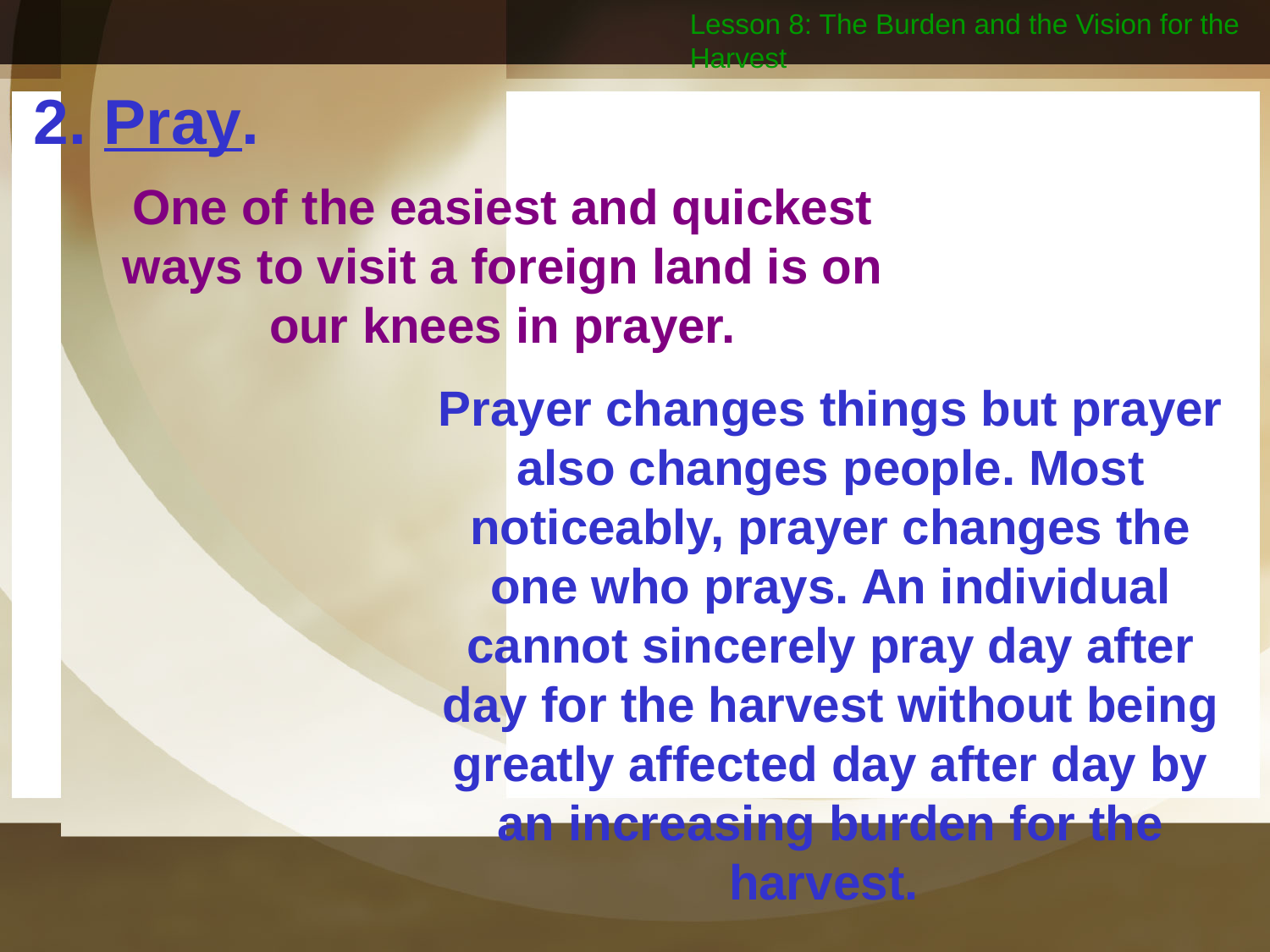

Lesson 8: The Burden and the Vision for the Harvest
2. Pray.
One of the easiest and quickest ways to visit a foreign land is on our knees in prayer.
Prayer changes things but prayer also changes people. Most noticeably, prayer changes the one who prays. An individual cannot sincerely pray day after day for the harvest without being greatly affected day after day by an increasing burden for the harvest.